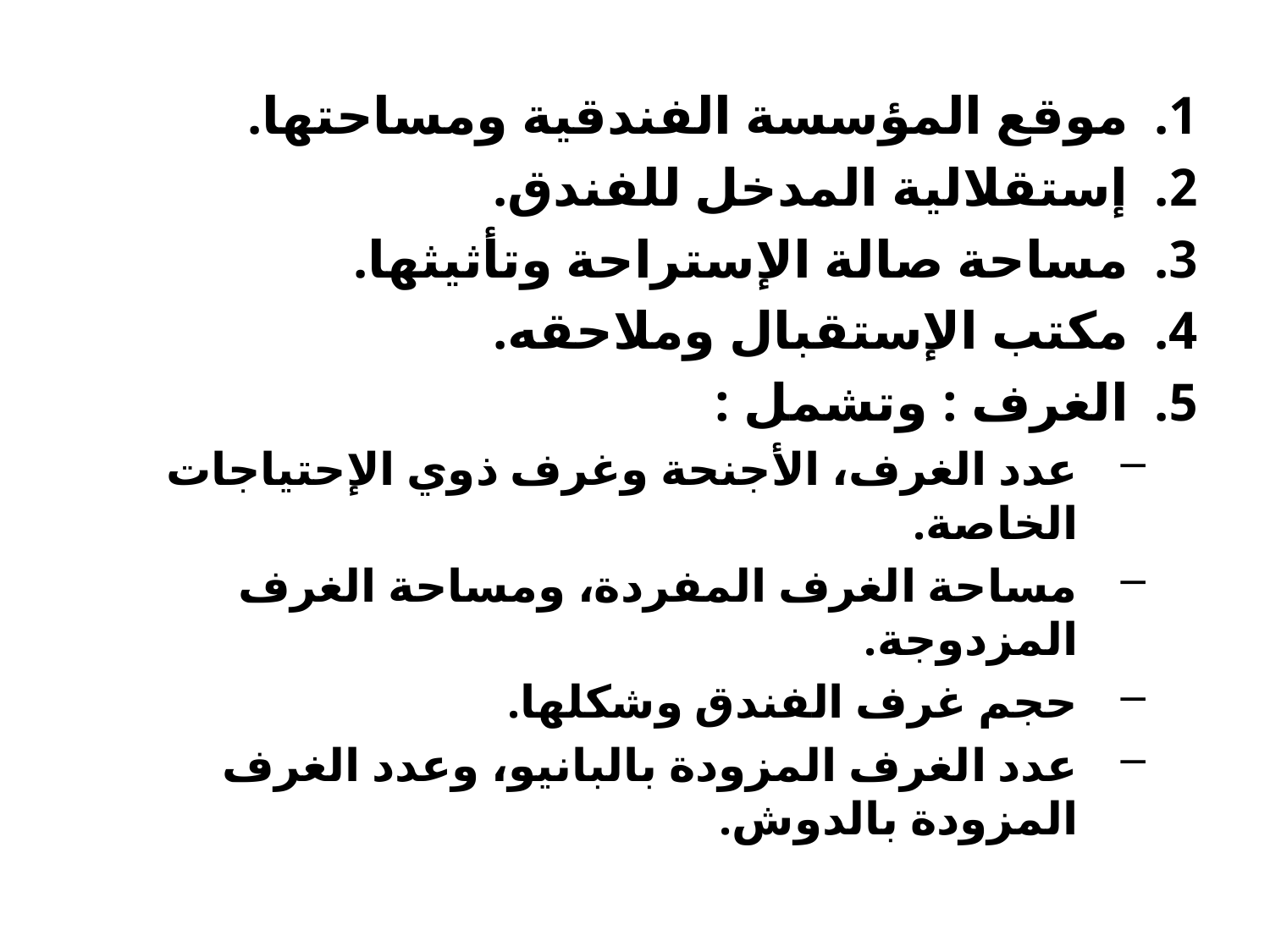

موقع المؤسسة الفندقية ومساحتها.
إستقلالية المدخل للفندق.
مساحة صالة الإستراحة وتأثيثها.
مكتب الإستقبال وملاحقه.
الغرف : وتشمل :
عدد الغرف، الأجنحة وغرف ذوي الإحتياجات الخاصة.
مساحة الغرف المفردة، ومساحة الغرف المزدوجة.
حجم غرف الفندق وشكلها.
عدد الغرف المزودة بالبانيو، وعدد الغرف المزودة بالدوش.